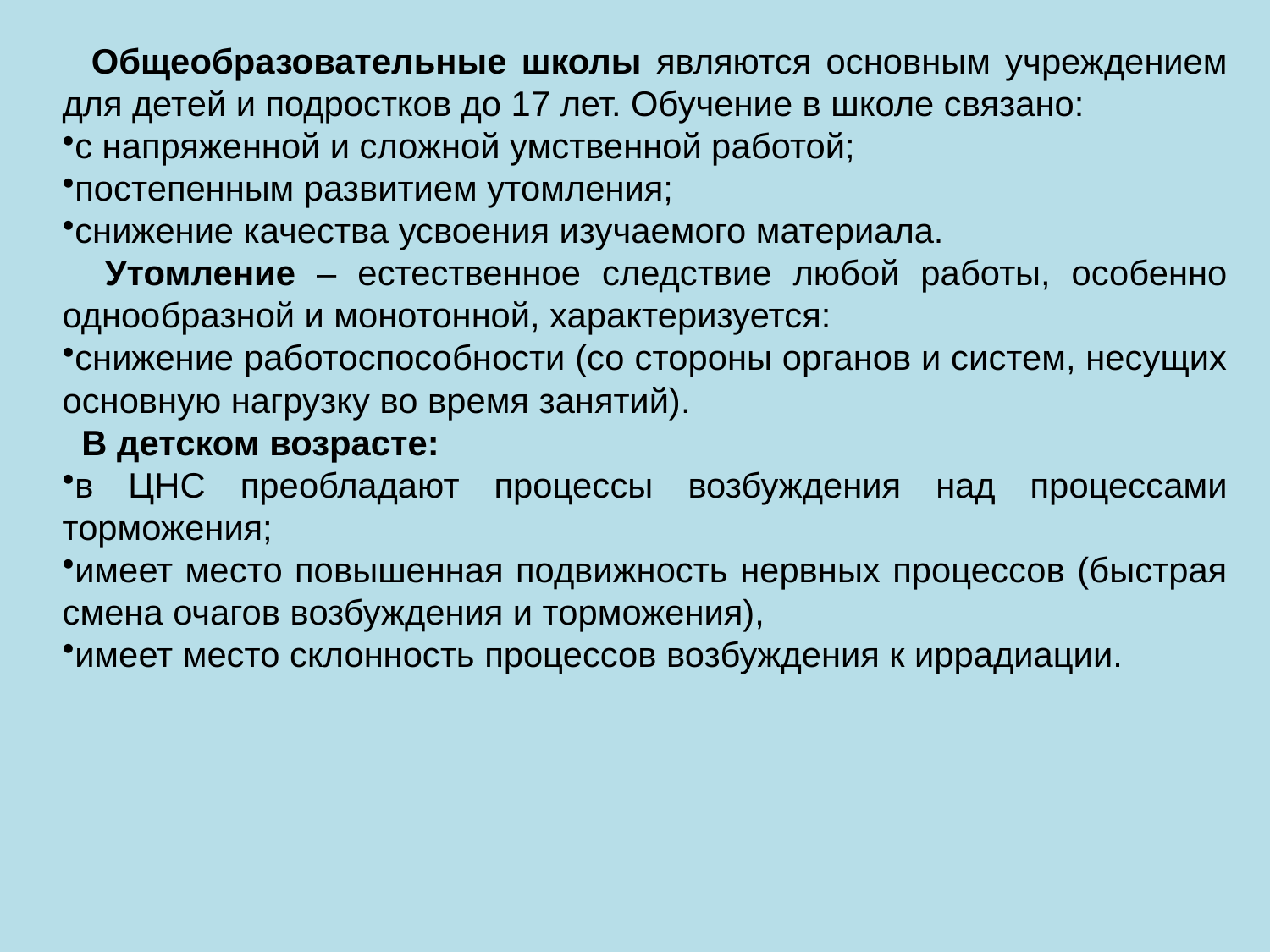

Общеобразовательные школы являются основным учреждением для детей и подростков до 17 лет. Обучение в школе связано:
с напряженной и сложной умственной работой;
постепенным развитием утомления;
снижение качества усвоения изучаемого материала.
  Утомление – естественное следствие любой работы, особенно однообразной и монотонной, характеризуется:
снижение работоспособности (со стороны органов и систем, несущих основную нагрузку во время занятий).
  В детском возрасте:
в ЦНС преобладают процессы возбуждения над процессами торможения;
имеет место повышенная подвижность нервных процессов (быстрая смена очагов возбуждения и торможения),
имеет место склонность процессов возбуждения к иррадиации.